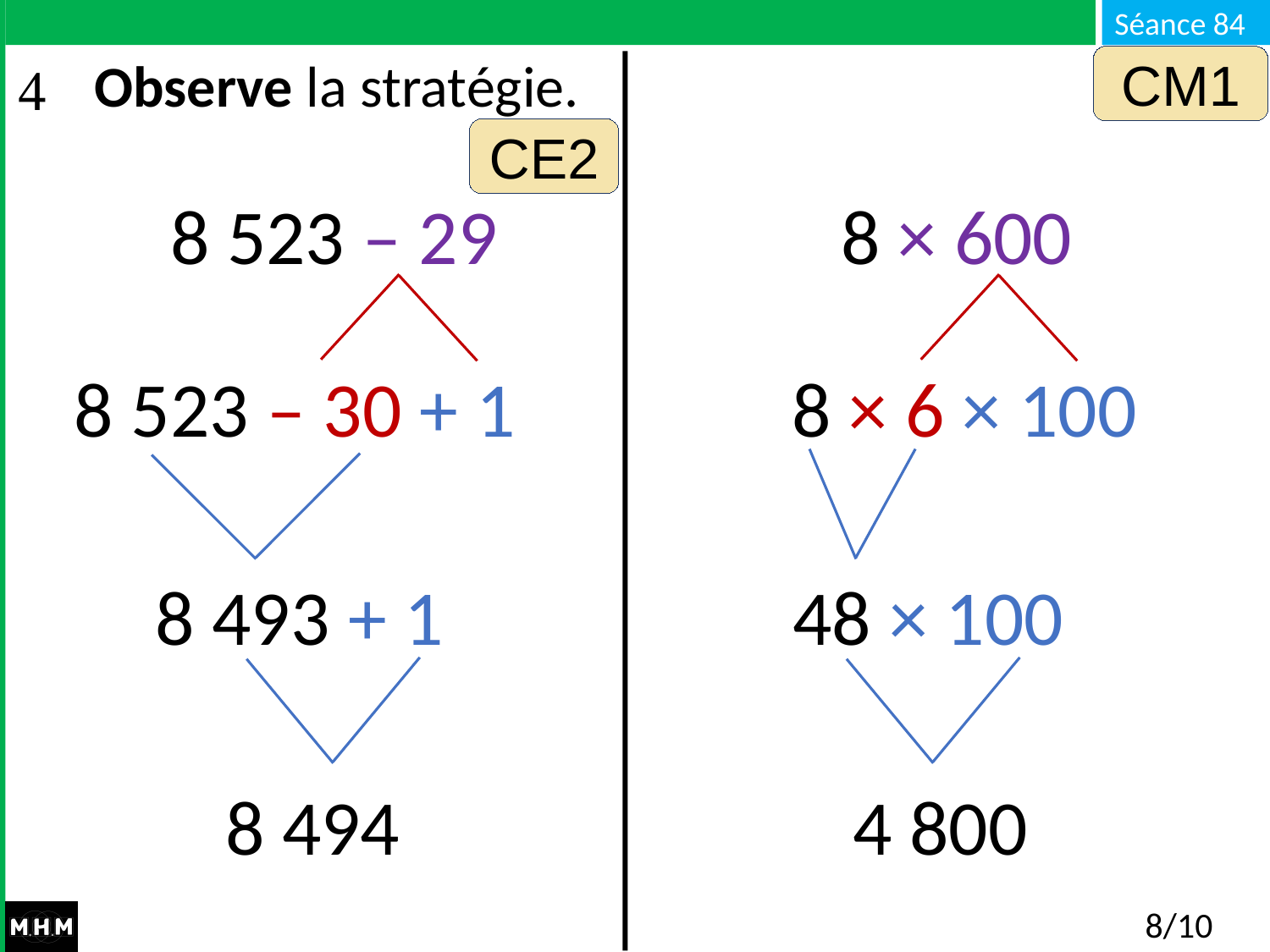

CM1
# Observe la stratégie.

CE2
8 523 – 29
8 × 600
8 523 – 30 + 1
8 × 6 × 100
8 493 + 1
48 × 100
8 494
4 800
8/10